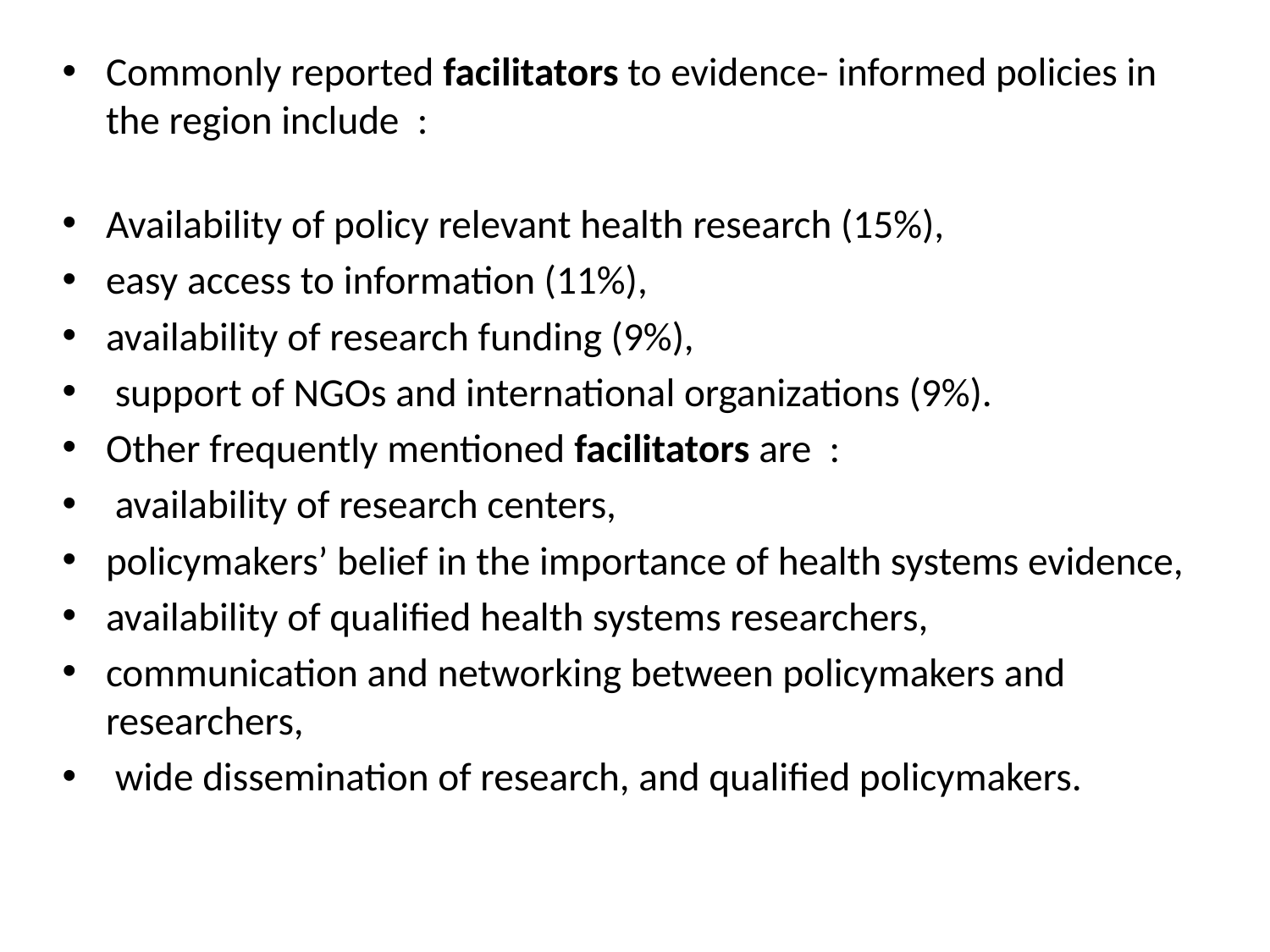

Commonly reported facilitators to evidence- informed policies in the region include  :
Availability of policy relevant health research (15%),
easy access to information (11%),
availability of research funding (9%),
 support of NGOs and international organizations (9%).
Other frequently mentioned facilitators are  :
 availability of research centers,
policymakers’ belief in the importance of health systems evidence,
availability of qualified health systems researchers,
communication and networking between policymakers and researchers,
 wide dissemination of research, and qualified policymakers.